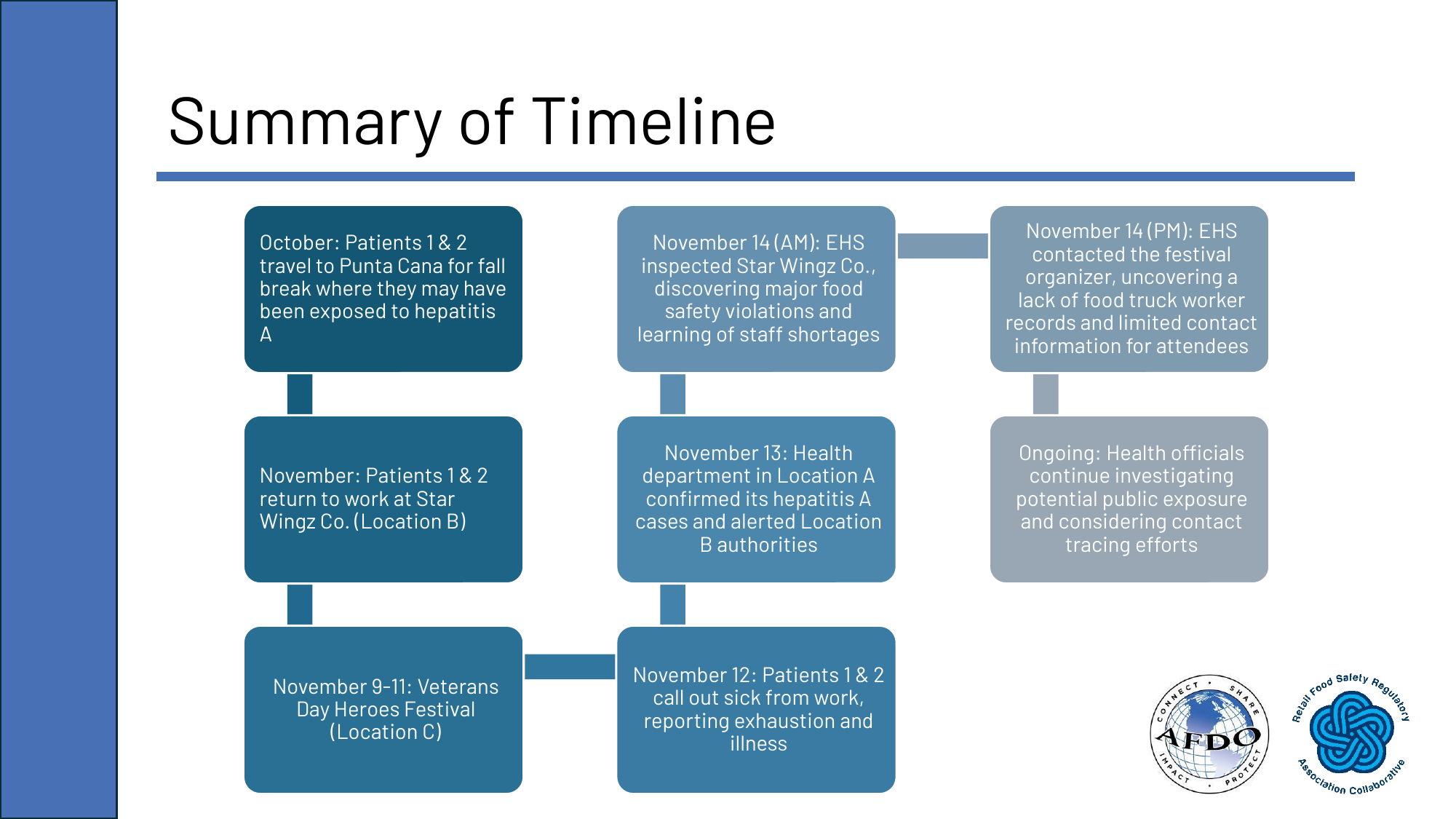

# Summary of Timeline
October: Patients 1 & 2 travel to Punta Cana for fall break where they may have been exposed to hepatitis A
November: Patients 1 & 2 return to work at Star Wingz Co. (Location B)
November 9-11: Veterans Day Heroes Festival (Location C)
November 12: Patients 1 & 2 call out sick from work, reporting exhaustion and illness
November 13: Health department in Location A confirmed its hepatitis A cases and alerted Location B authorities
November 14 (AM): EHS inspected Star Wingz Co., discovering major food safety violations and learning of staff shortages
November 14 (PM): EHS contacted the festival organizer, uncovering a lack of food truck worker records and limited contact information for attendees
Ongoing: Health officials continue investigating potential public exposure and considering contact tracing efforts